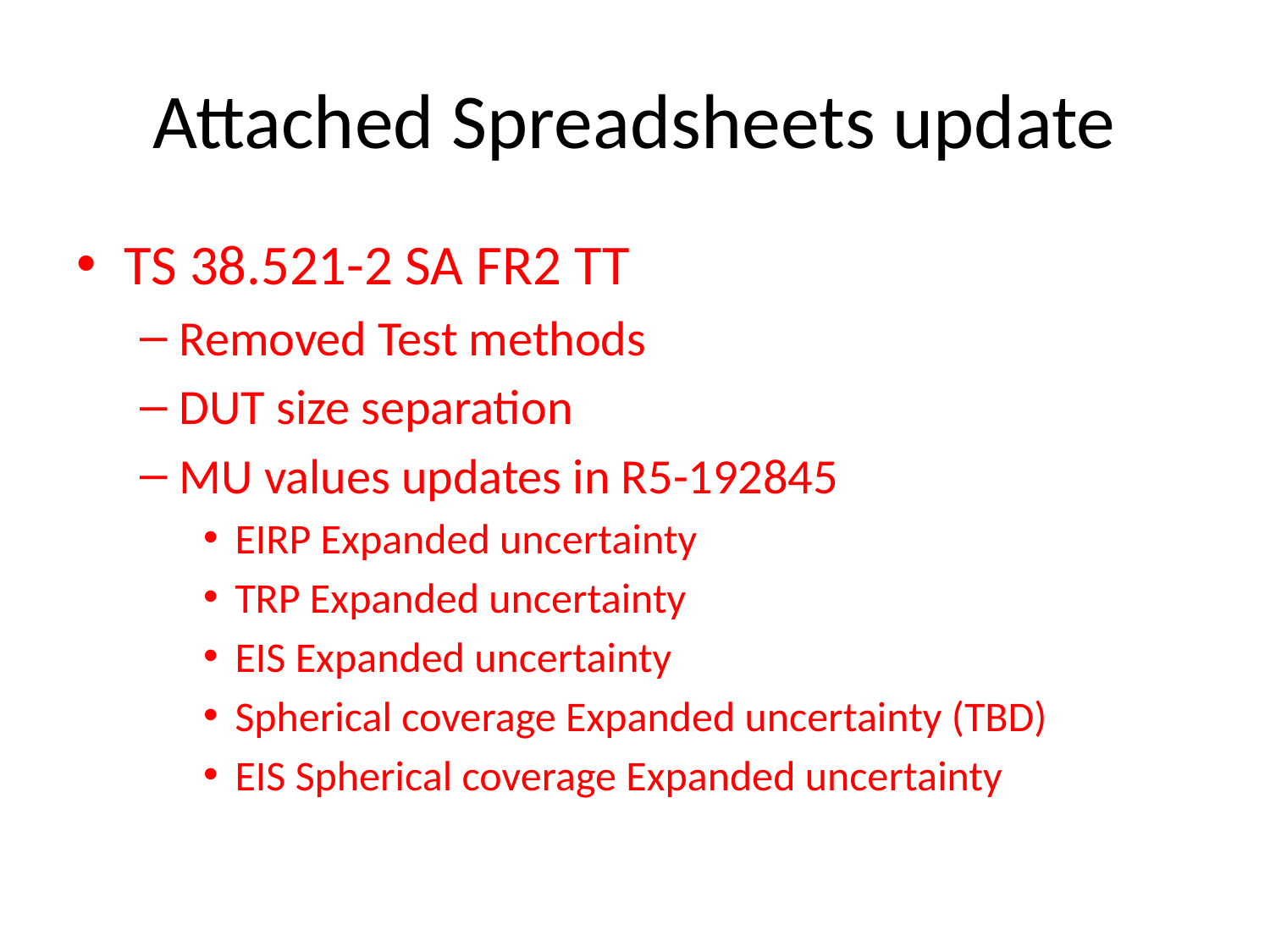

# Attached Spreadsheets update
TS 38.521-2 SA FR2 TT
Removed Test methods
DUT size separation
MU values updates in R5-192845
EIRP Expanded uncertainty
TRP Expanded uncertainty
EIS Expanded uncertainty
Spherical coverage Expanded uncertainty (TBD)
EIS Spherical coverage Expanded uncertainty